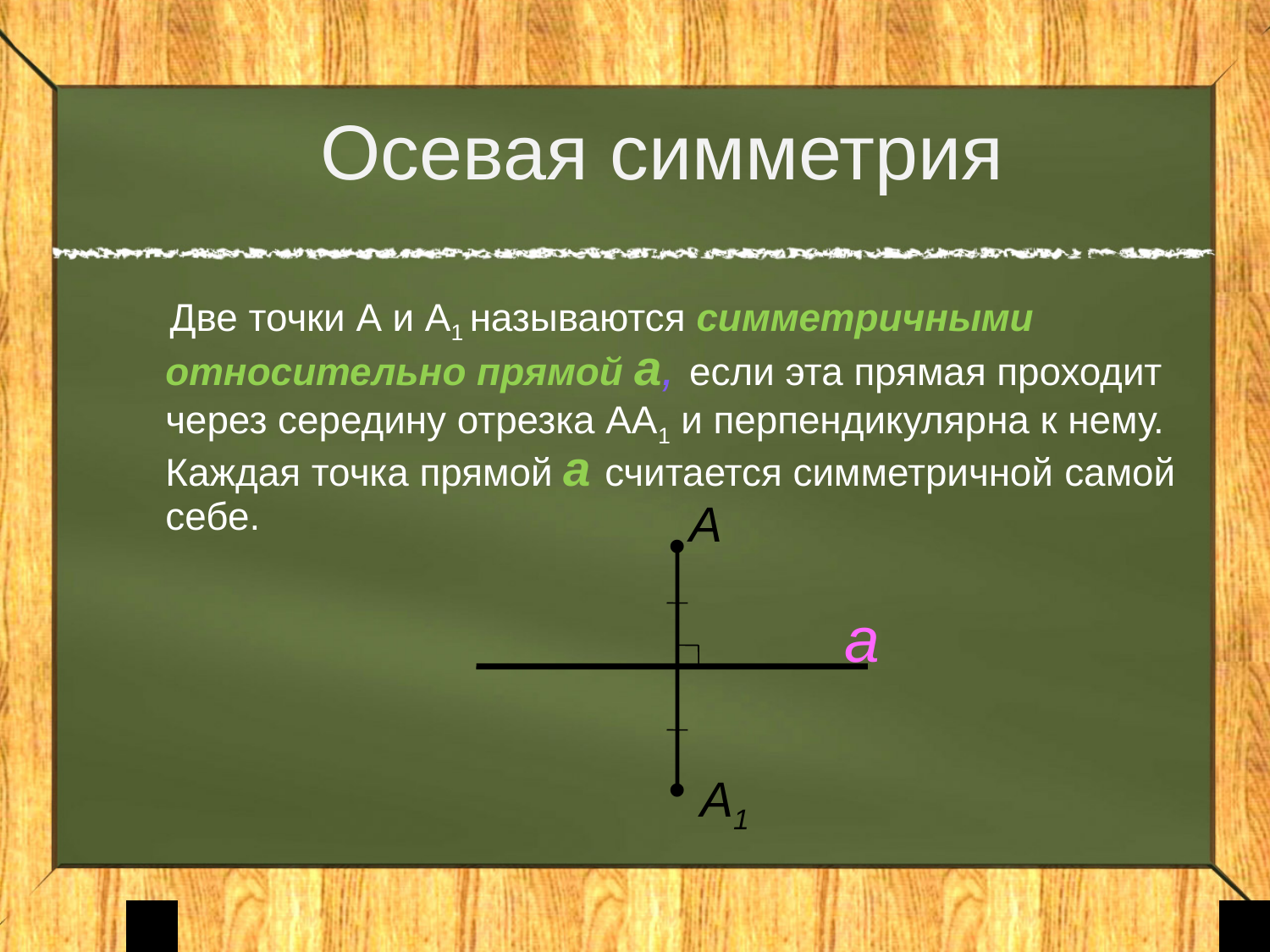

# Осевая симметрия
    Две точки А и А1 называются симметричными относительно прямой а, если эта прямая проходит через середину отрезка АА1 и перпендикулярна к нему. Каждая точка прямой а считается симметричной самой себе.

А
•

а

•
А1